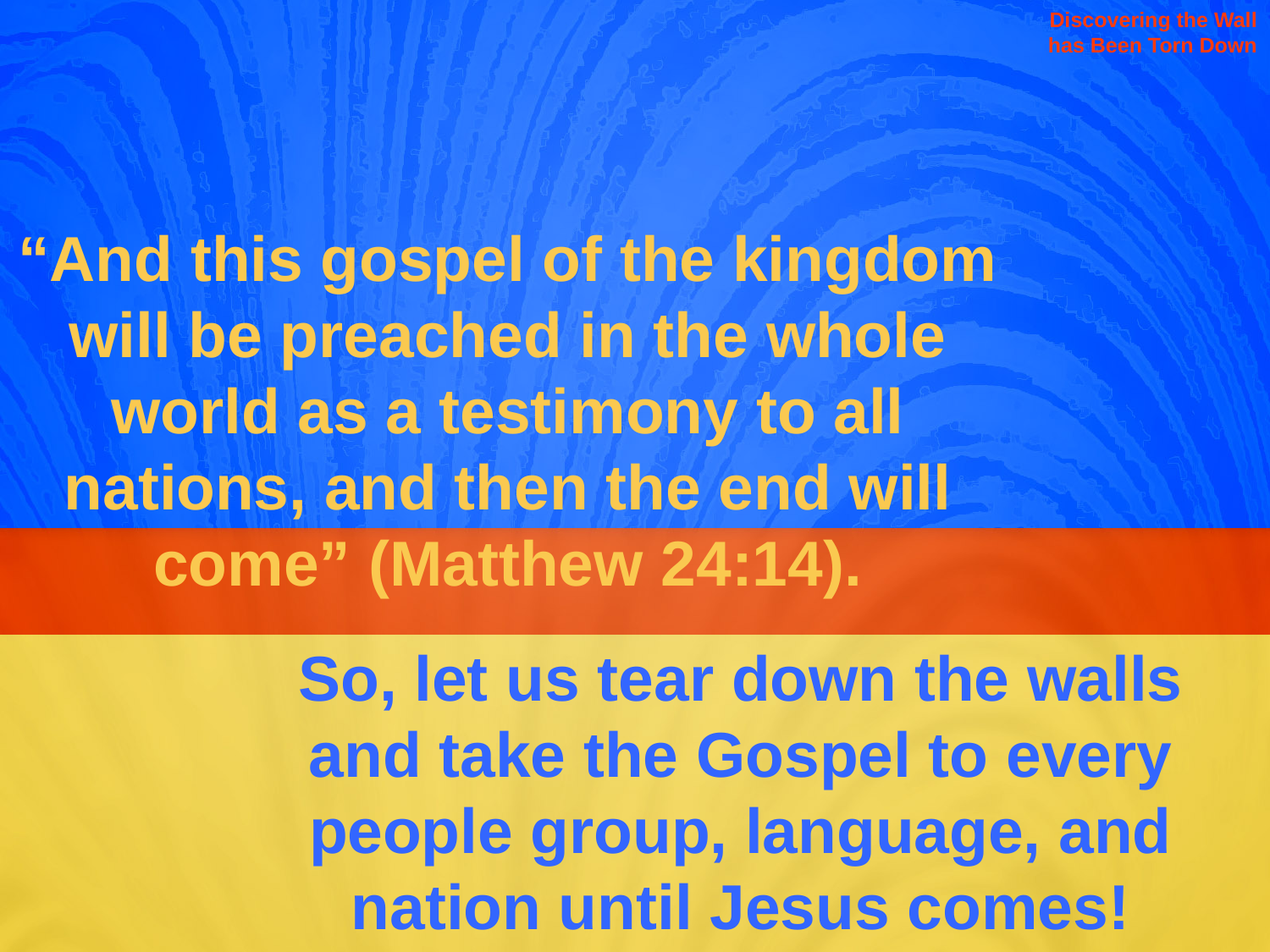

Discovering the Wall has Been Torn Down
“And this gospel of the kingdom will be preached in the whole world as a testimony to all nations, and then the end will come” (Matthew 24:14).
So, let us tear down the walls and take the Gospel to every people group, language, and nation until Jesus comes!